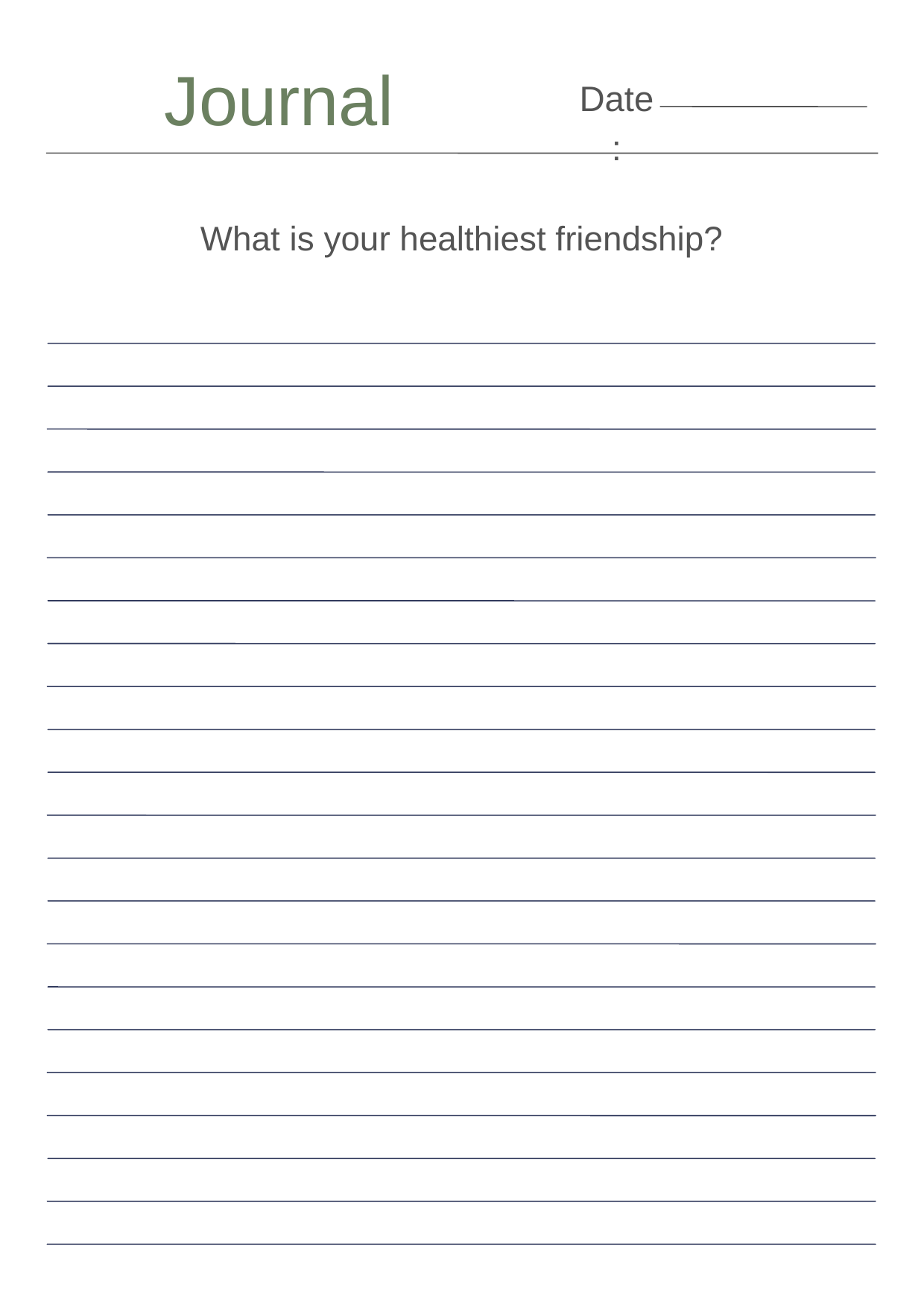

Journal
Date:

What is your healthiest friendship?